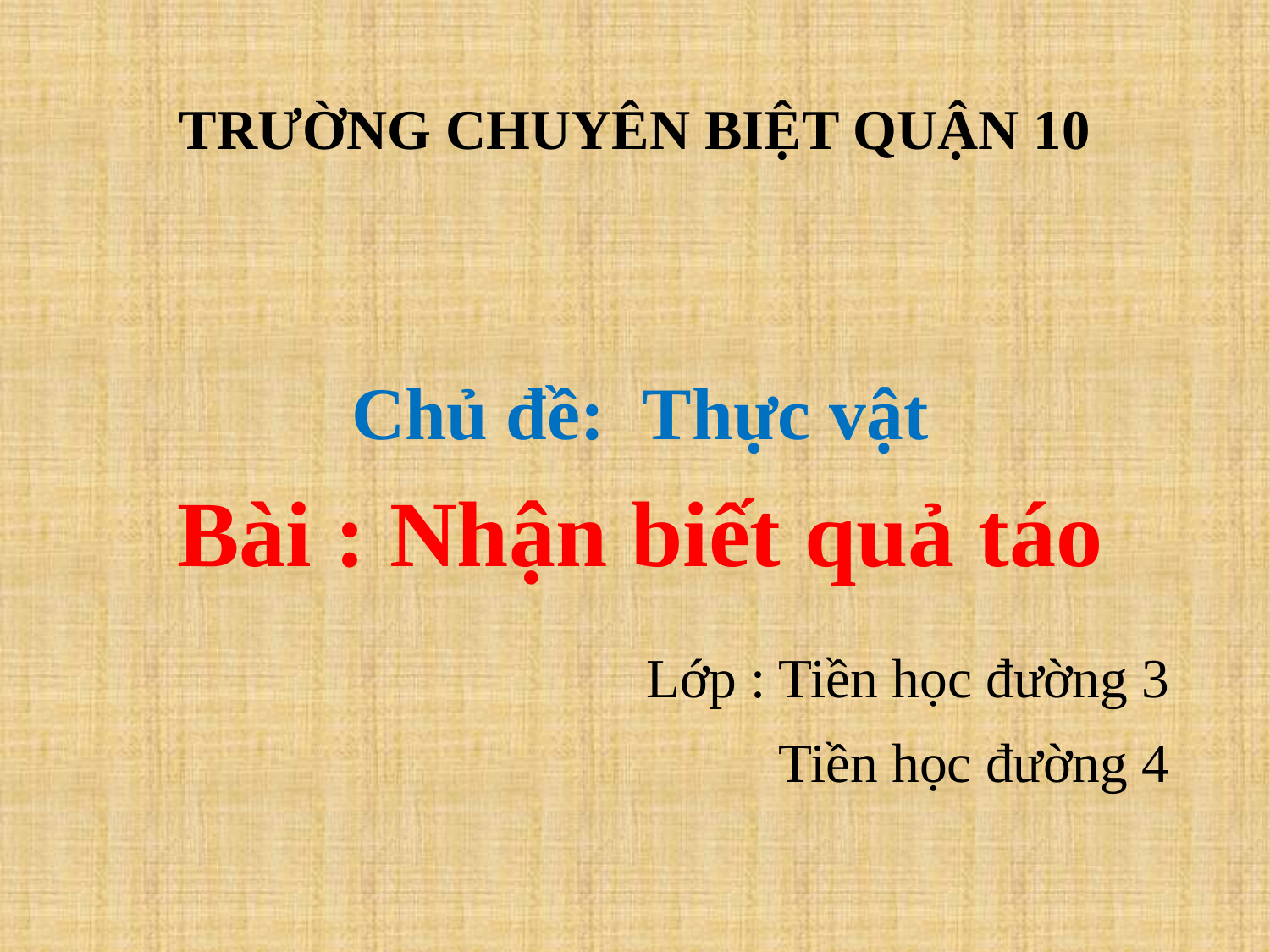

# TRƯỜNG CHUYÊN BIỆT QUẬN 10

Chủ đề:  Thực vật
Bài : Nhận biết quả táo
                       Lớp : Tiền học đường 3
Tiền học đường 4